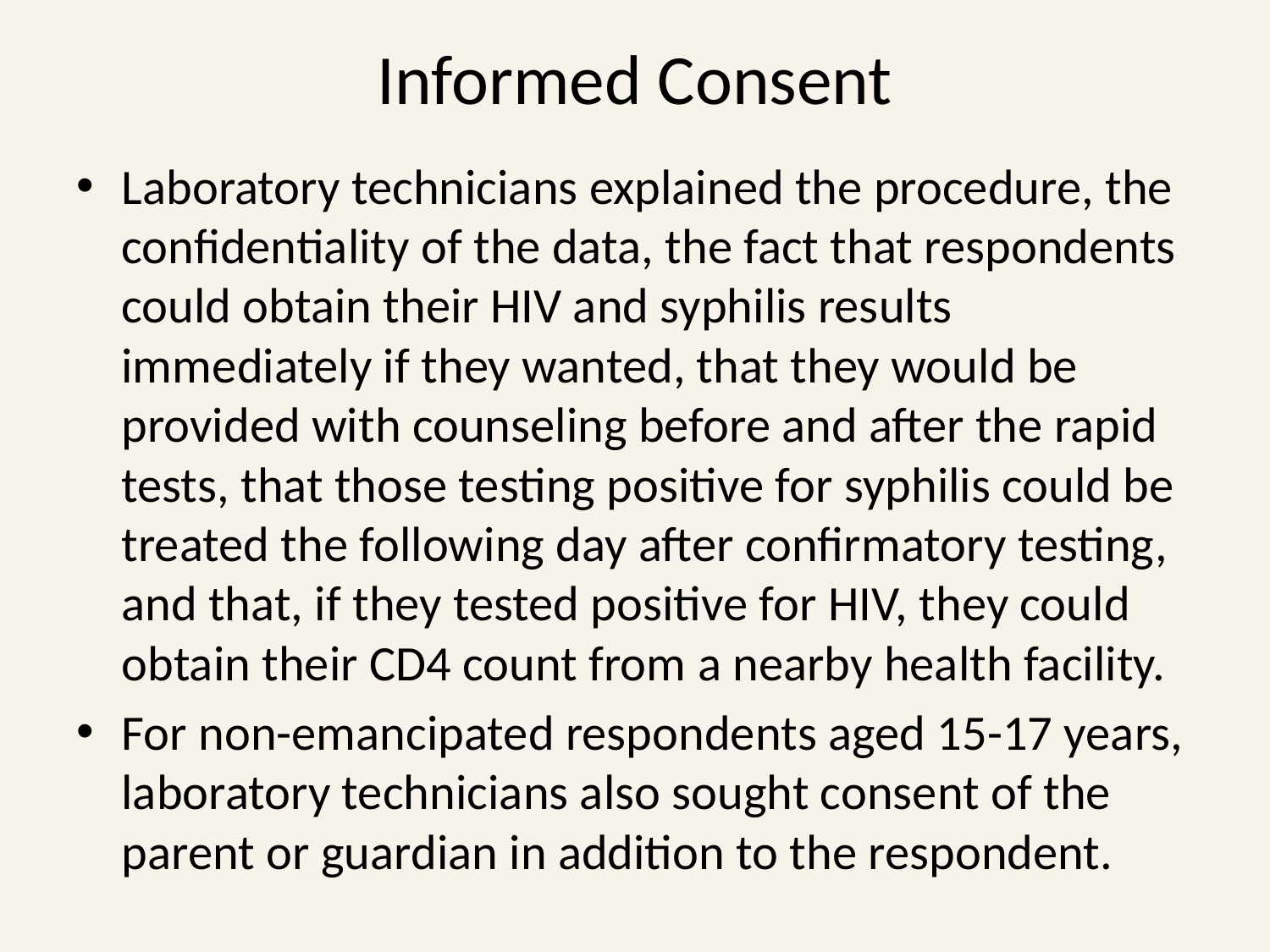

# Informed Consent
Laboratory technicians explained the procedure, the confidentiality of the data, the fact that respondents could obtain their HIV and syphilis results immediately if they wanted, that they would be provided with counseling before and after the rapid tests, that those testing positive for syphilis could be treated the following day after confirmatory testing, and that, if they tested positive for HIV, they could obtain their CD4 count from a nearby health facility.
For non-emancipated respondents aged 15-17 years, laboratory technicians also sought consent of the parent or guardian in addition to the respondent.